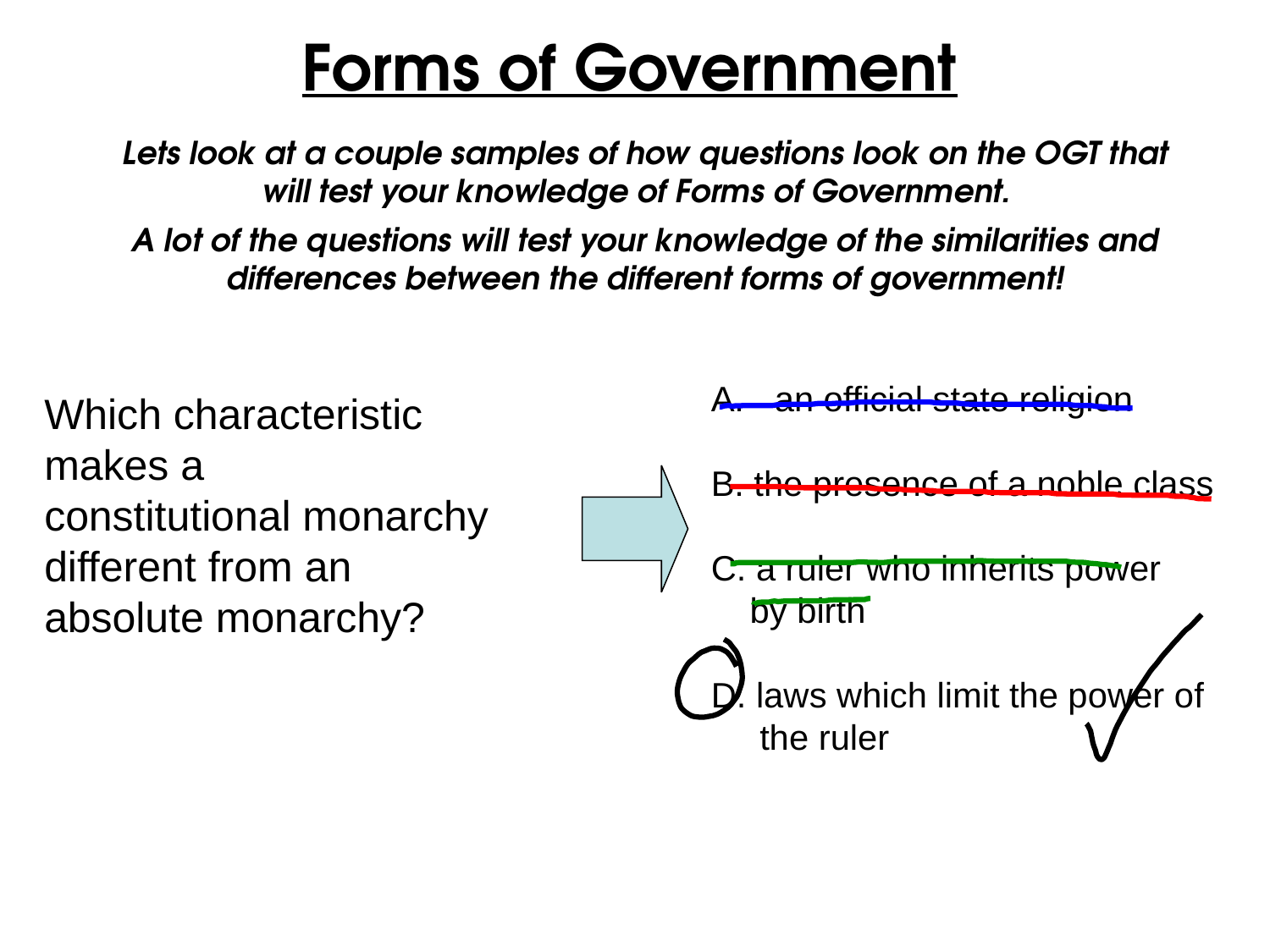

Forms of Government
Lets look at a couple samples of how questions look on the OGT that will test your knowledge of Forms of Government.
A lot of the questions will test your knowledge of the similarities and differences between the different forms of government!

an official state religion

B. the presence of a noble class

C. a ruler who inherits power
    by birth

D. laws which limit the power of
     the ruler
Which characteristic makes a
constitutional monarchy different from an absolute monarchy?